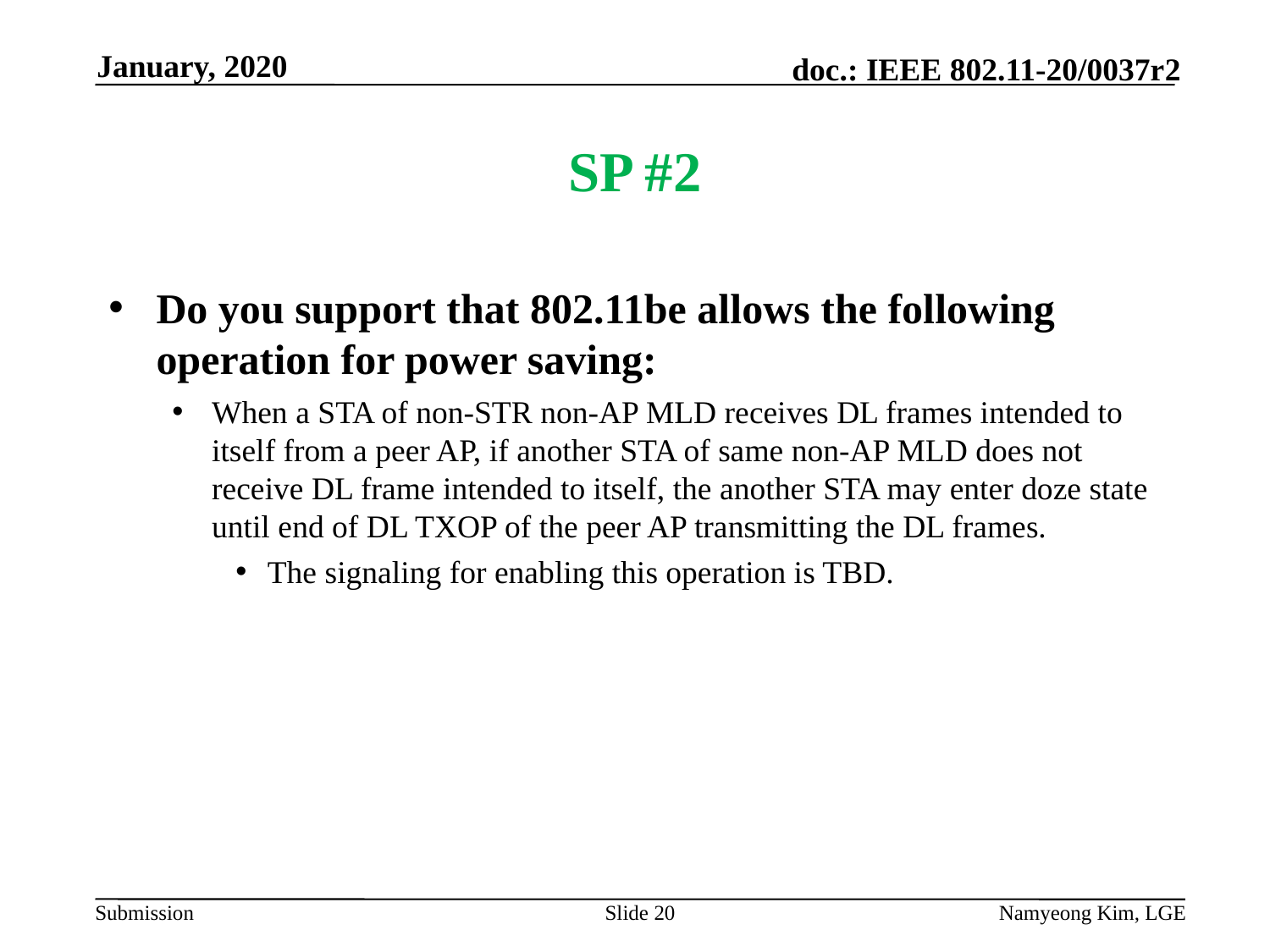

January, 2020
# SP #2
Do you support that 802.11be allows the following operation for power saving:
When a STA of non-STR non-AP MLD receives DL frames intended to itself from a peer AP, if another STA of same non-AP MLD does not receive DL frame intended to itself, the another STA may enter doze state until end of DL TXOP of the peer AP transmitting the DL frames.
The signaling for enabling this operation is TBD.

Slide 20
Namyeong Kim, LGE